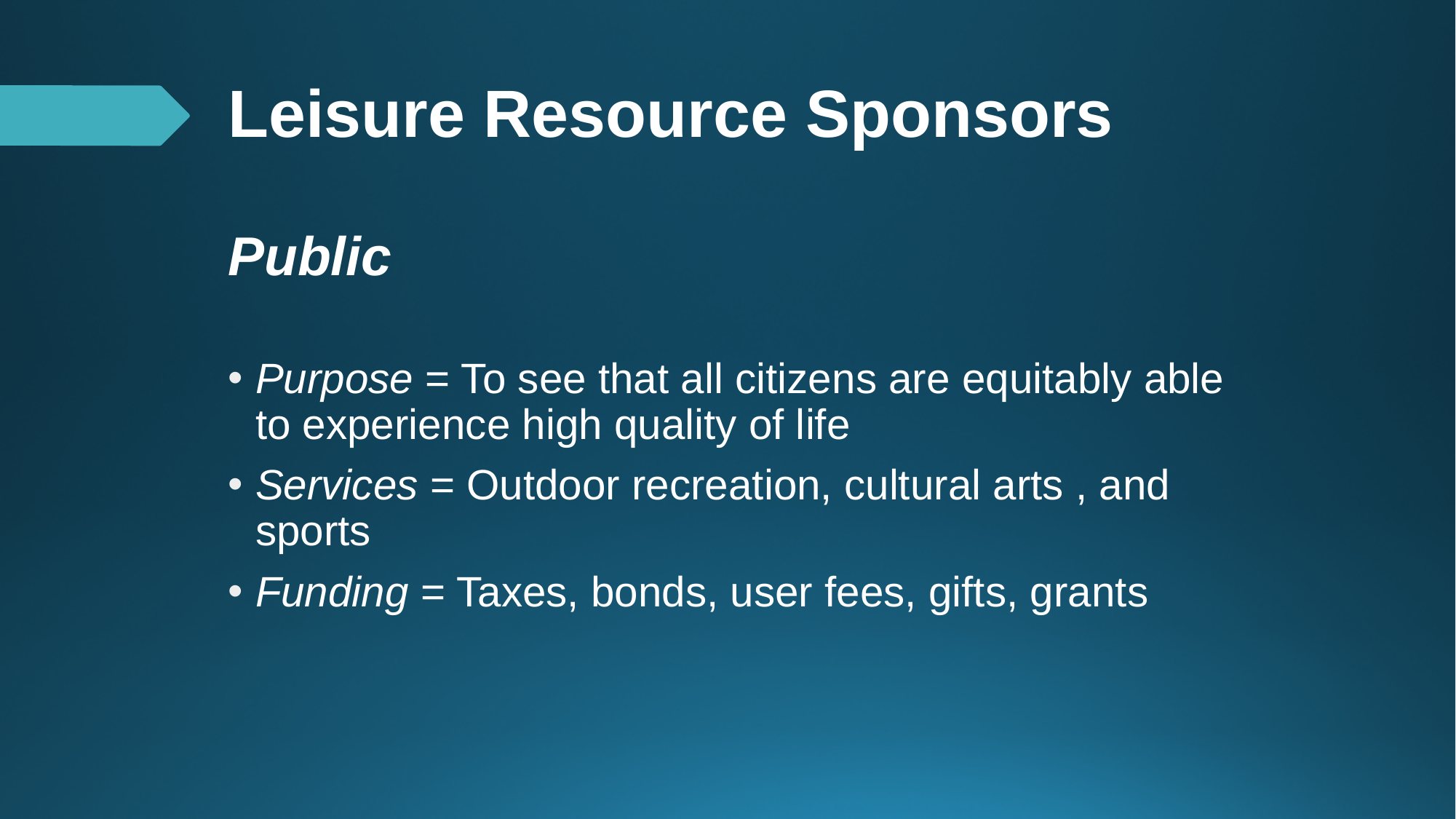

# Leisure Resource Sponsors
Public

Purpose = To see that all citizens are equitably able to experience high quality of life
Services = Outdoor recreation, cultural arts , and sports
Funding = Taxes, bonds, user fees, gifts, grants